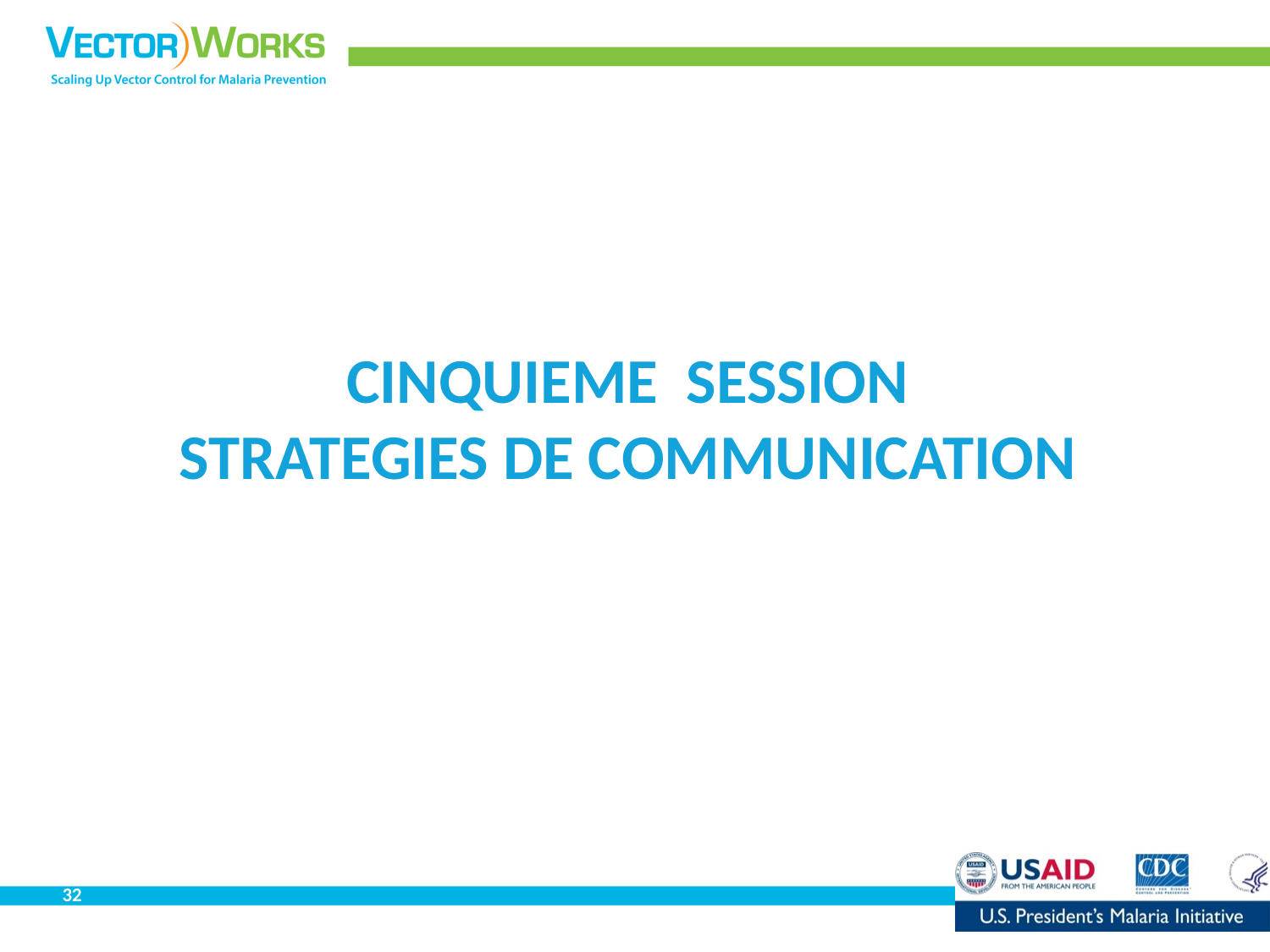

# CINQUIEME  SESSION STRATEGIES DE COMMUNICATION
32